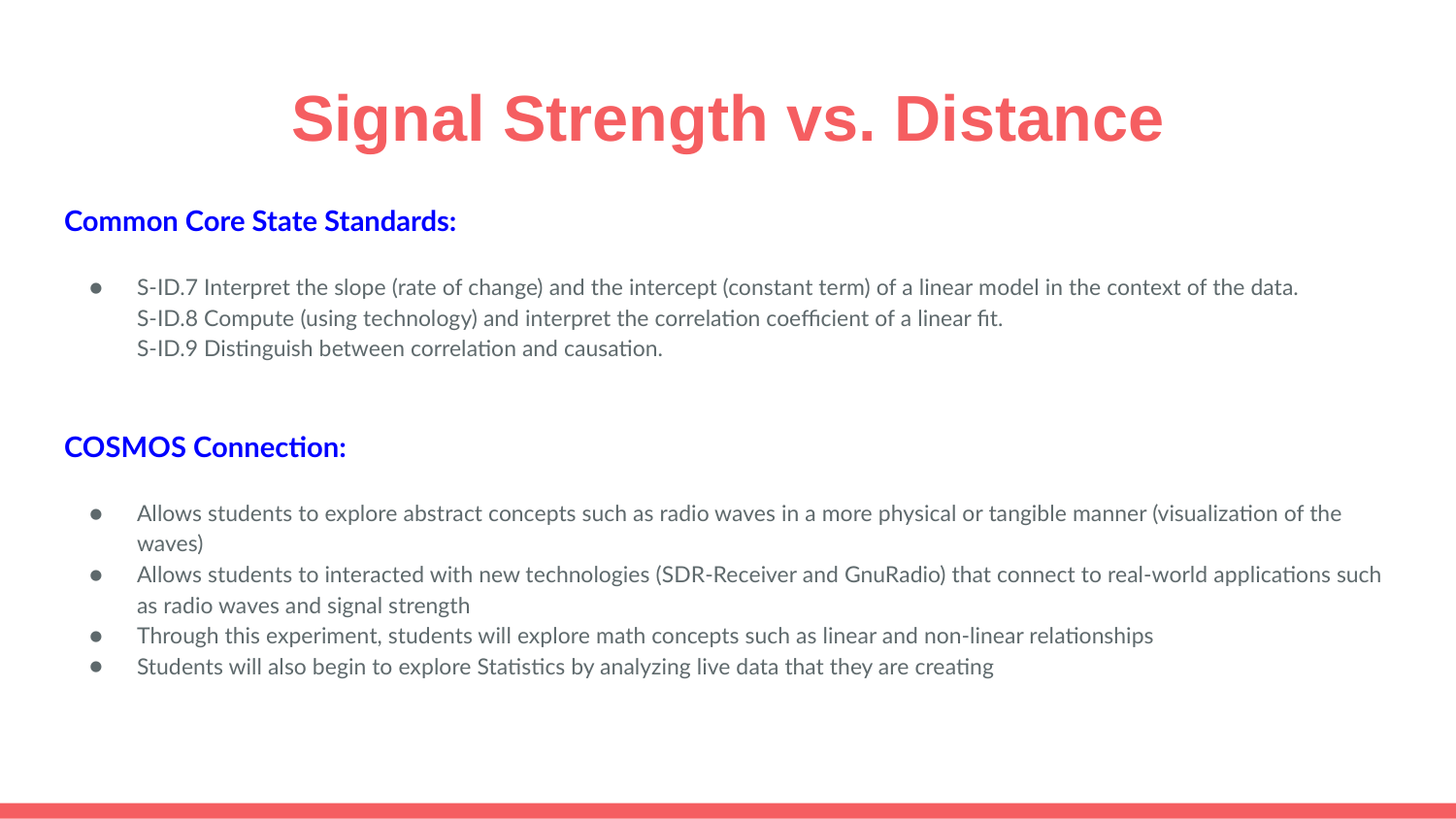

# Signal Strength vs. Distance
Common Core State Standards:
S-ID.7 Interpret the slope (rate of change) and the intercept (constant term) of a linear model in the context of the data.
S-ID.8 Compute (using technology) and interpret the correlation coefficient of a linear fit.
S-ID.9 Distinguish between correlation and causation.
COSMOS Connection:
Allows students to explore abstract concepts such as radio waves in a more physical or tangible manner (visualization of the waves)
Allows students to interacted with new technologies (SDR-Receiver and GnuRadio) that connect to real-world applications such as radio waves and signal strength
Through this experiment, students will explore math concepts such as linear and non-linear relationships
Students will also begin to explore Statistics by analyzing live data that they are creating